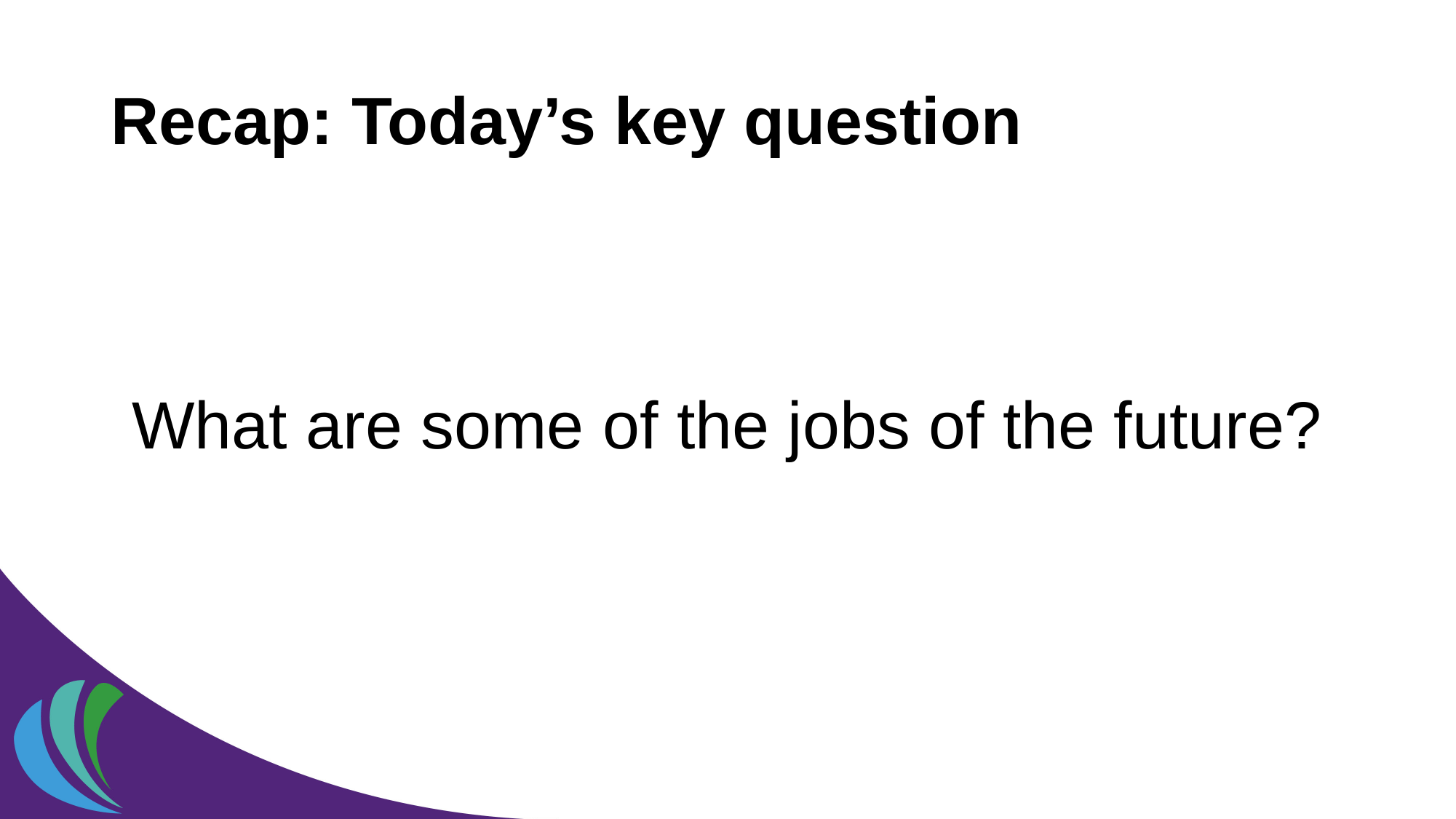

# Recap: Today’s key question

What are some of the jobs of the future?